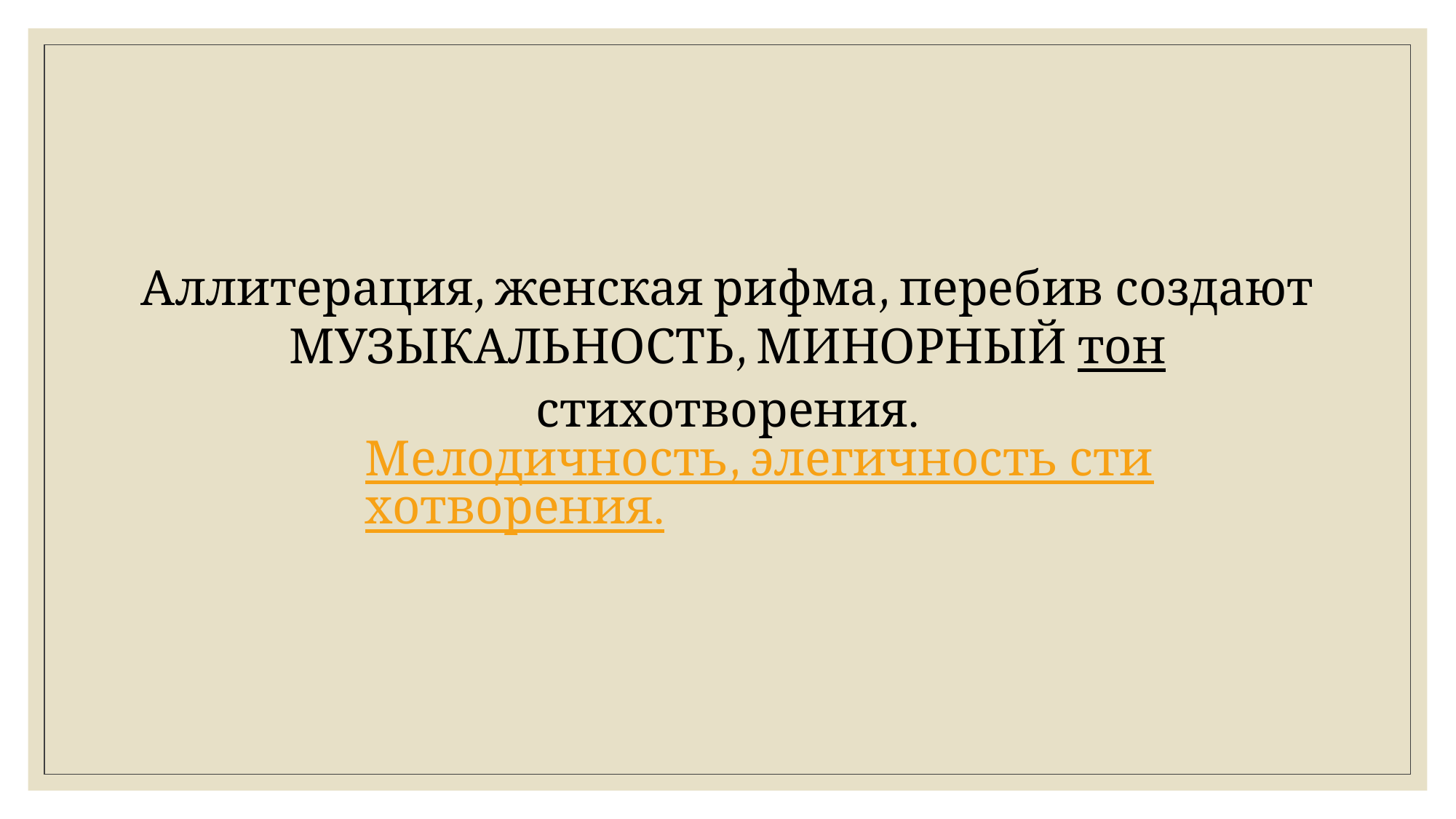

Аллитерация, женская рифма, перебив создают МУЗЫКАЛЬНОСТЬ, МИНОРНЫЙ тон стихотворения.
Мелодичность, элегичность стихотворения.